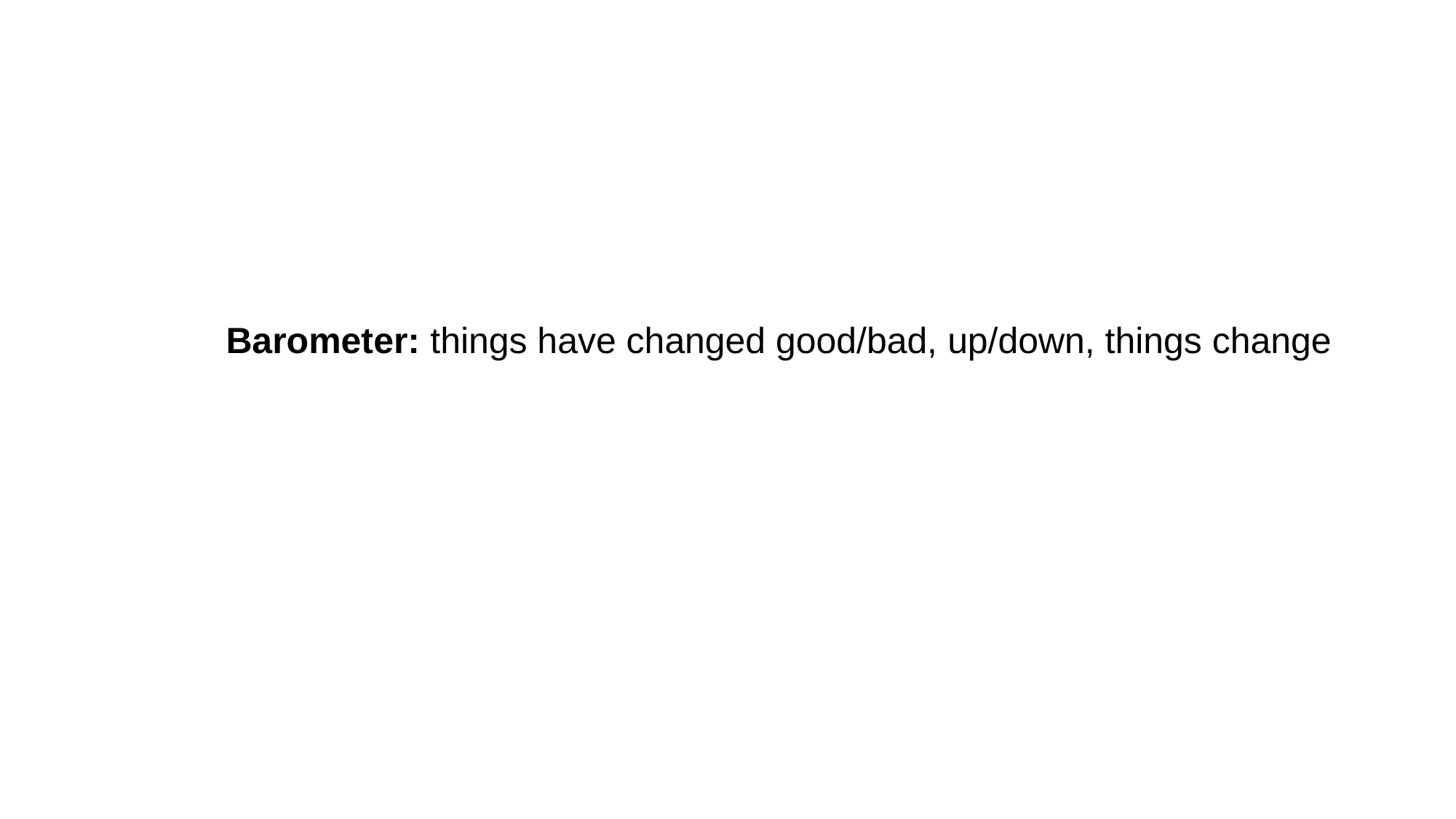

Barometer: things have changed good/bad, up/down, things change